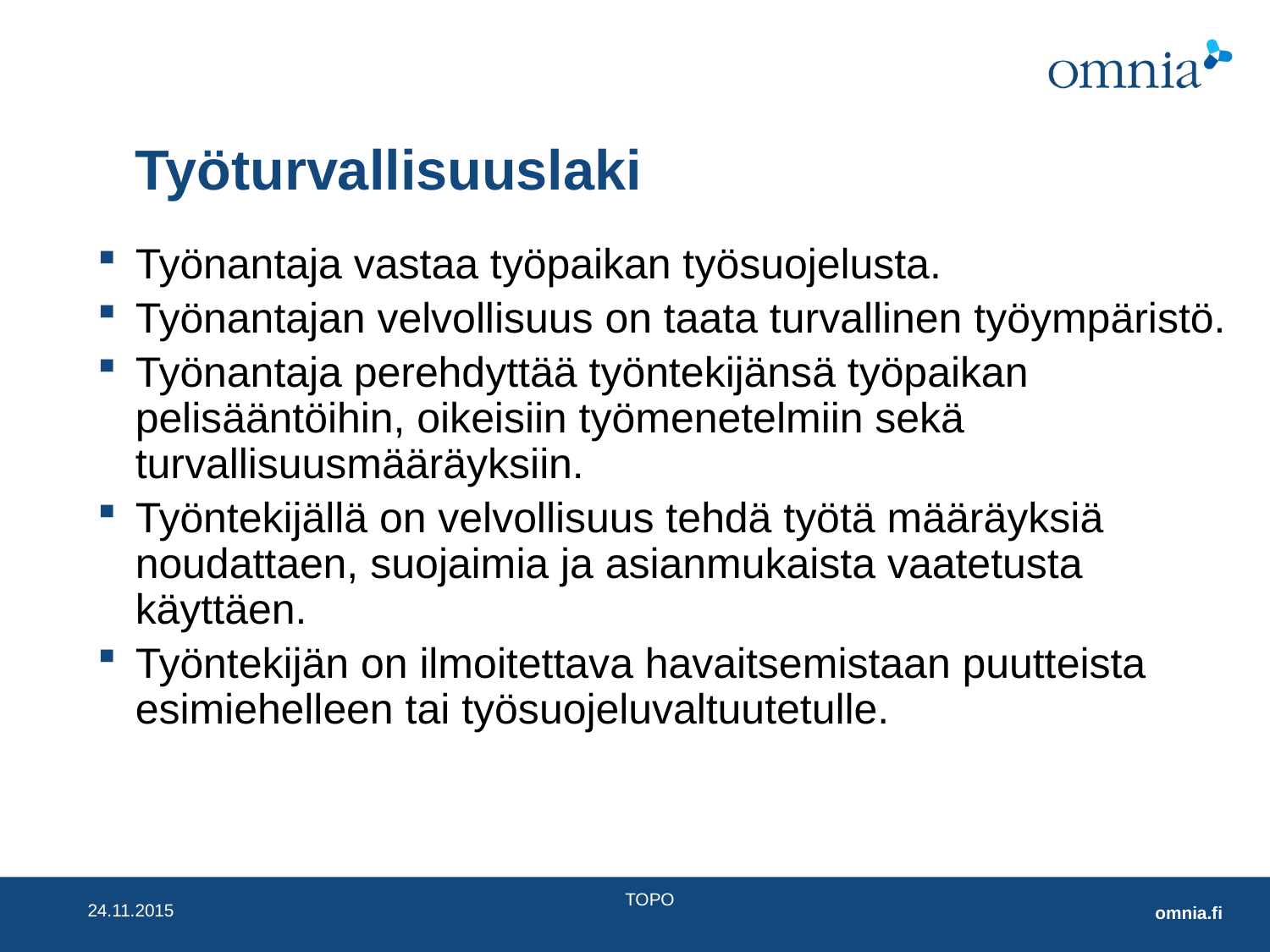

# Työturvallisuuslaki
Työnantaja vastaa työpaikan työsuojelusta.
Työnantajan velvollisuus on taata turvallinen työympäristö.
Työnantaja perehdyttää työntekijänsä työpaikan pelisääntöihin, oikeisiin työmenetelmiin sekä turvallisuusmääräyksiin.
Työntekijällä on velvollisuus tehdä työtä määräyksiä noudattaen, suojaimia ja asianmukaista vaatetusta käyttäen.
Työntekijän on ilmoitettava havaitsemistaan puutteista esimiehelleen tai työsuojeluvaltuutetulle.

24.11.2015
TOPO